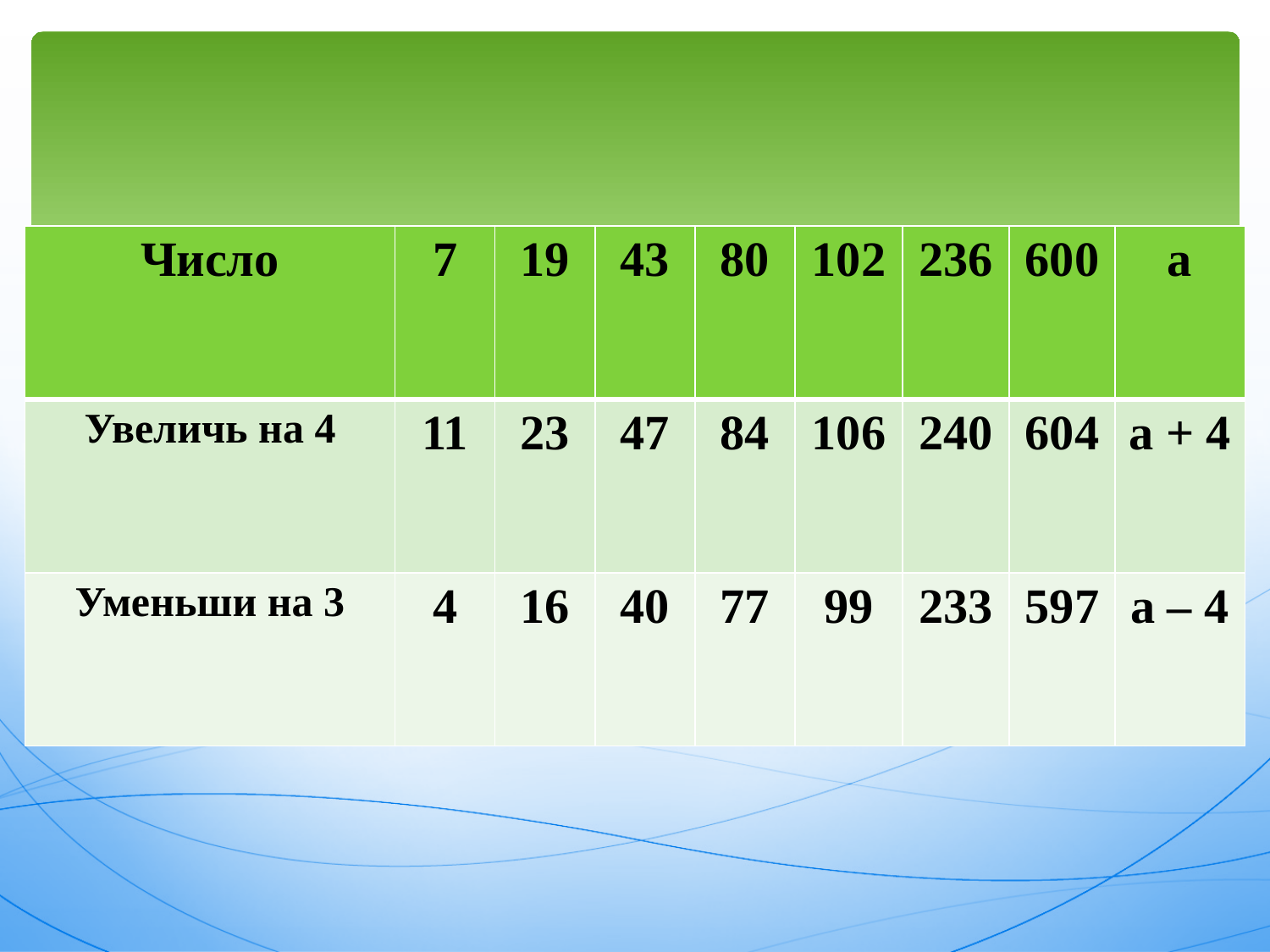

| Число | 7 | 19 | 43 | 80 | 102 | 236 | 600 | а |
| --- | --- | --- | --- | --- | --- | --- | --- | --- |
| Увеличь на 4 | 11 | 23 | 47 | 84 | 106 | 240 | 604 | а + 4 |
| Уменьши на 3 | 4 | 16 | 40 | 77 | 99 | 233 | 597 | а – 4 |